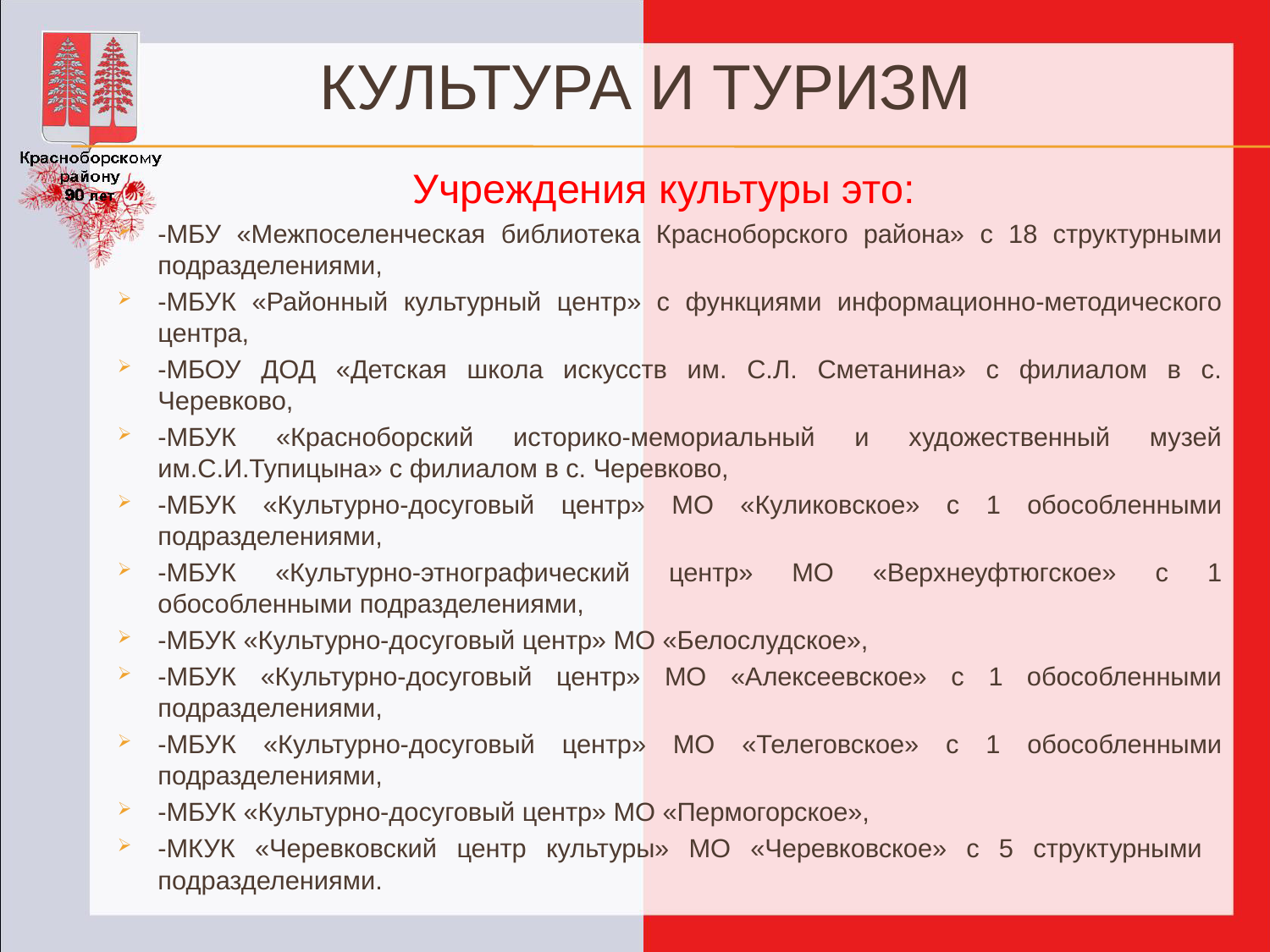

# КУЛЬТУРА И ТУРИЗМ
Учреждения культуры это:
-МБУ «Межпоселенческая библиотека Красноборского района» с 18 структурными подразделениями,
-МБУК «Районный культурный центр» с функциями информационно-методического центра,
-МБОУ ДОД «Детская школа искусств им. С.Л. Сметанина» с филиалом в с. Черевково,
-МБУК «Красноборский историко-мемориальный и художественный музей им.С.И.Тупицына» с филиалом в с. Черевково,
-МБУК «Культурно-досуговый центр» МО «Куликовское» с 1 обособленными подразделениями,
-МБУК «Культурно-этнографический центр» МО «Верхнеуфтюгское» с 1 обособленными подразделениями,
-МБУК «Культурно-досуговый центр» МО «Белослудское»,
-МБУК «Культурно-досуговый центр» МО «Алексеевское» с 1 обособленными подразделениями,
-МБУК «Культурно-досуговый центр» МО «Телеговское» с 1 обособленными подразделениями,
-МБУК «Культурно-досуговый центр» МО «Пермогорское»,
-МКУК «Черевковский центр культуры» МО «Черевковское» с 5 структурными  подразделениями.